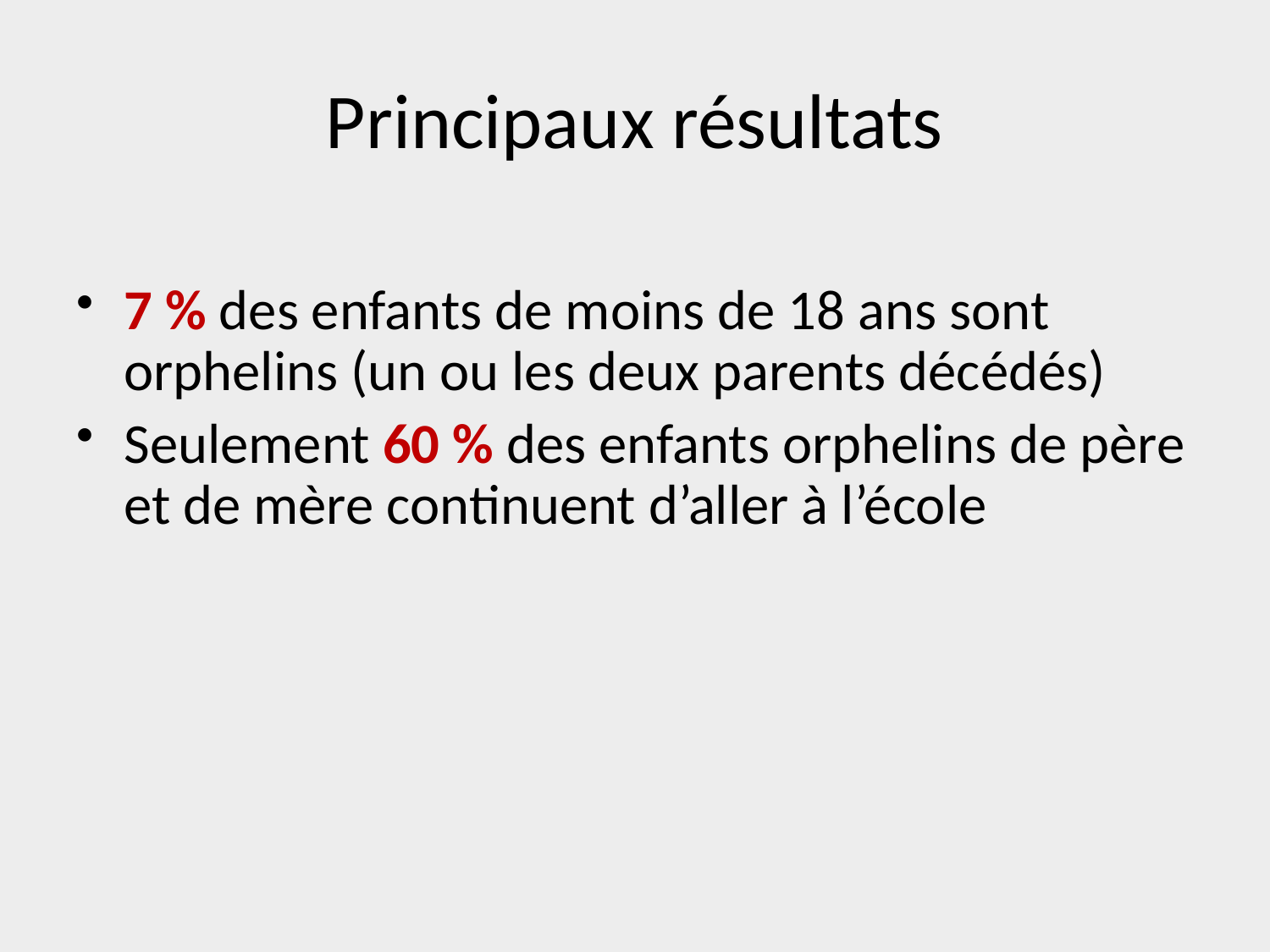

# Principaux résultats
7 % des enfants de moins de 18 ans sont orphelins (un ou les deux parents décédés)
Seulement 60 % des enfants orphelins de père et de mère continuent d’aller à l’école